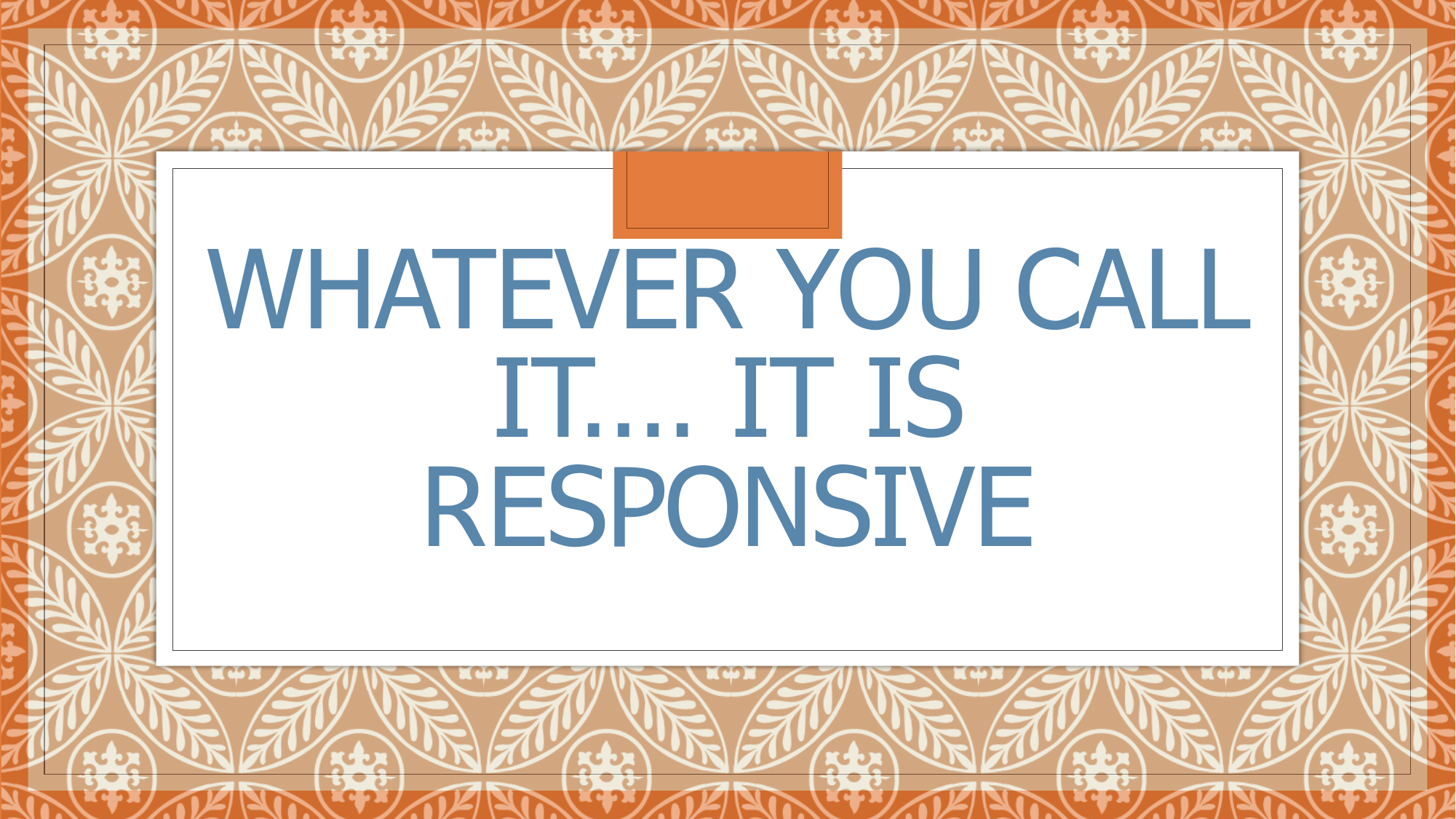

# Whatever you call it…. It is responsive